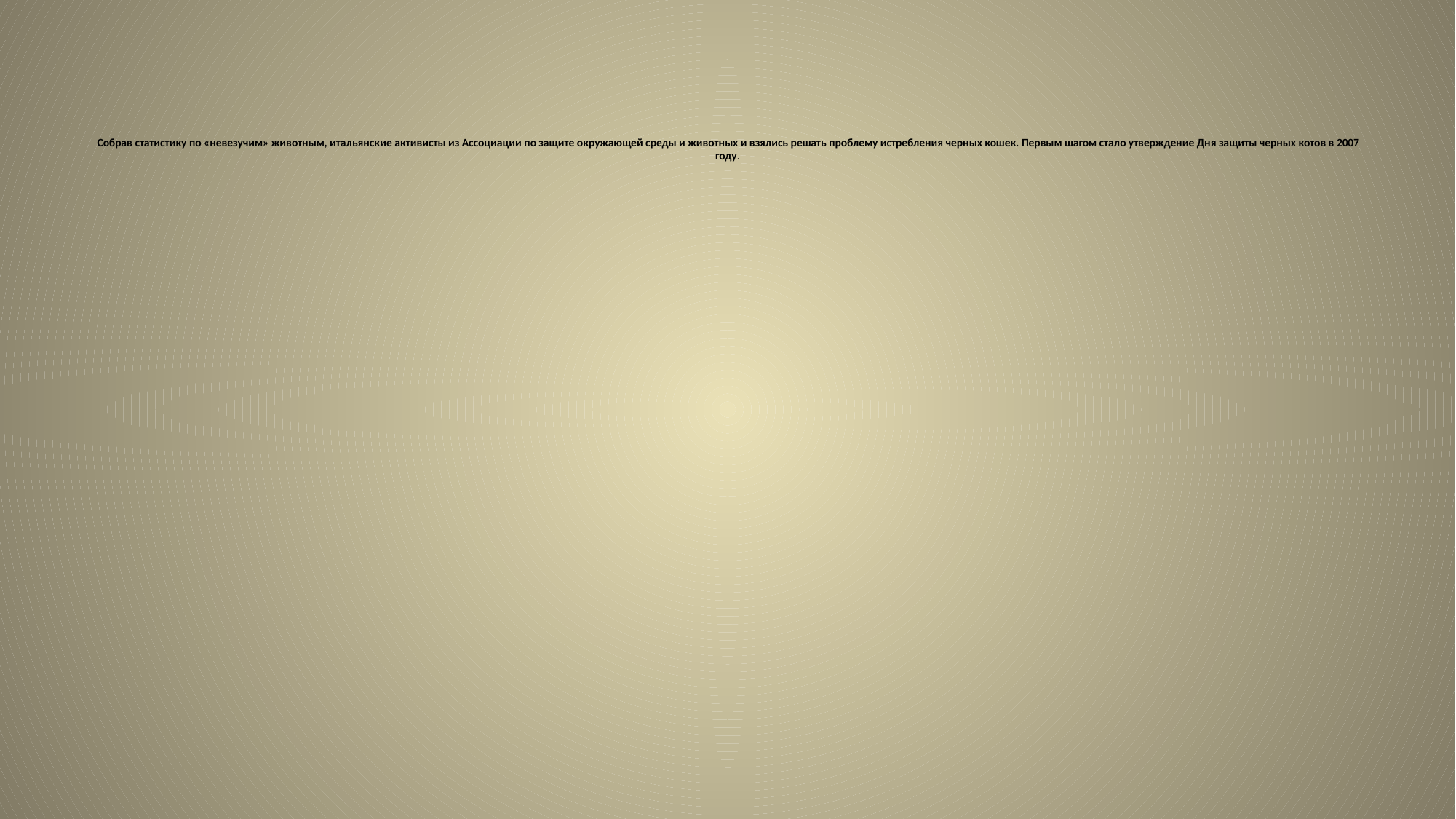

# Собрав статистику по «невезучим» животным, итальянские активисты из Ассоциации по защите окружающей среды и животных и взялись решать проблему истребления черных кошек. Первым шагом стало утверждение Дня защиты черных котов в 2007 году.